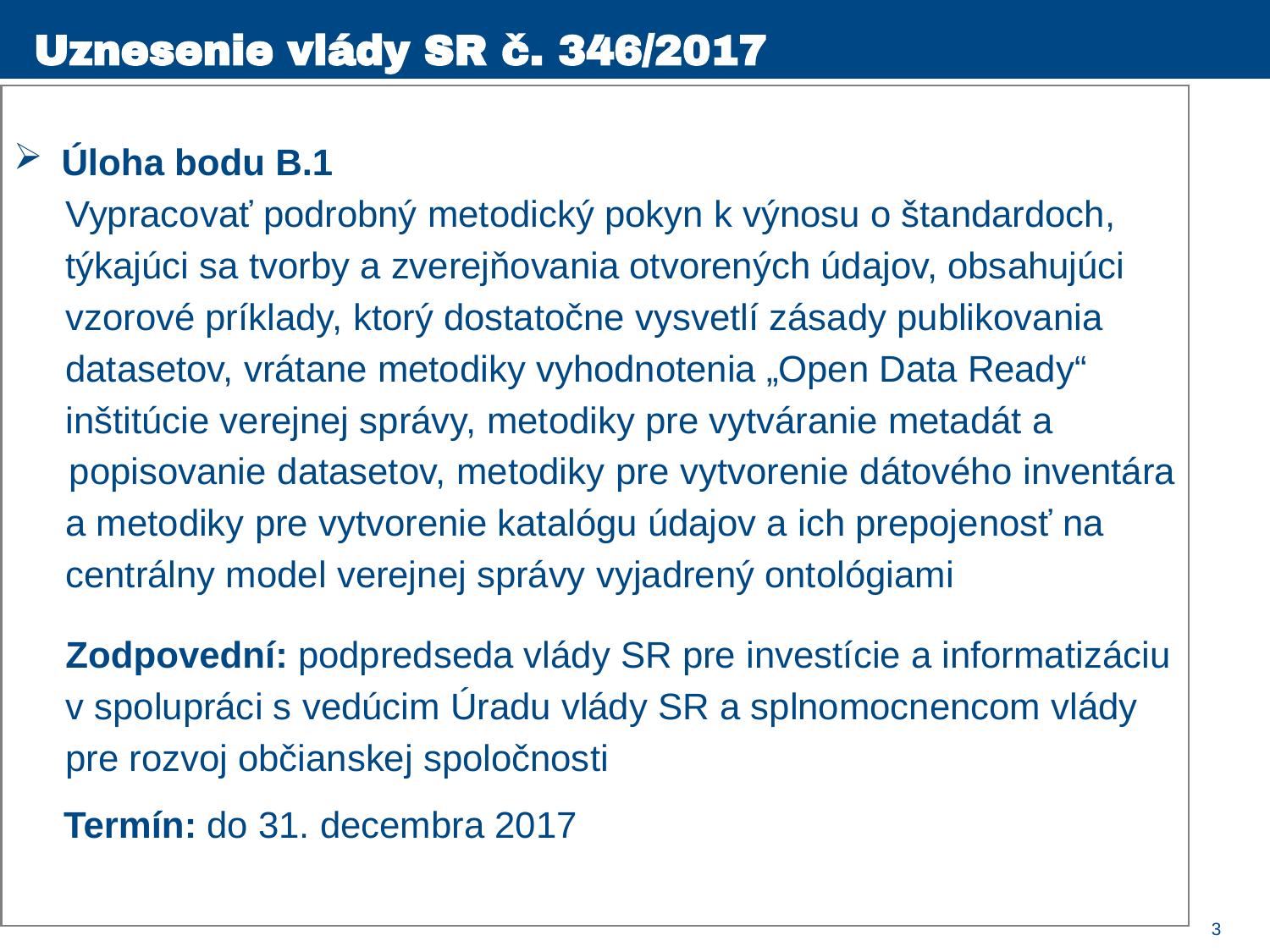

Uznesenie vlády SR č. 346/2017

Úloha bodu B.1
     Vypracovať podrobný metodický pokyn k výnosu o štandardoch,
     týkajúci sa tvorby a zverejňovania otvorených údajov, obsahujúci
     vzorové príklady, ktorý dostatočne vysvetlí zásady publikovania
     datasetov, vrátane metodiky vyhodnotenia „Open Data Ready“
     inštitúcie verejnej správy, metodiky pre vytváranie metadát a
     popisovanie datasetov, metodiky pre vytvorenie dátového inventára
     a metodiky pre vytvorenie katalógu údajov a ich prepojenosť na
     centrálny model verejnej správy vyjadrený ontológiami

     Zodpovední: podpredseda vlády SR pre investície a informatizáciu
     v spolupráci s vedúcim Úradu vlády SR a splnomocnencom vlády
     pre rozvoj občianskej spoločnosti

Termín: do 31. decembra 2017